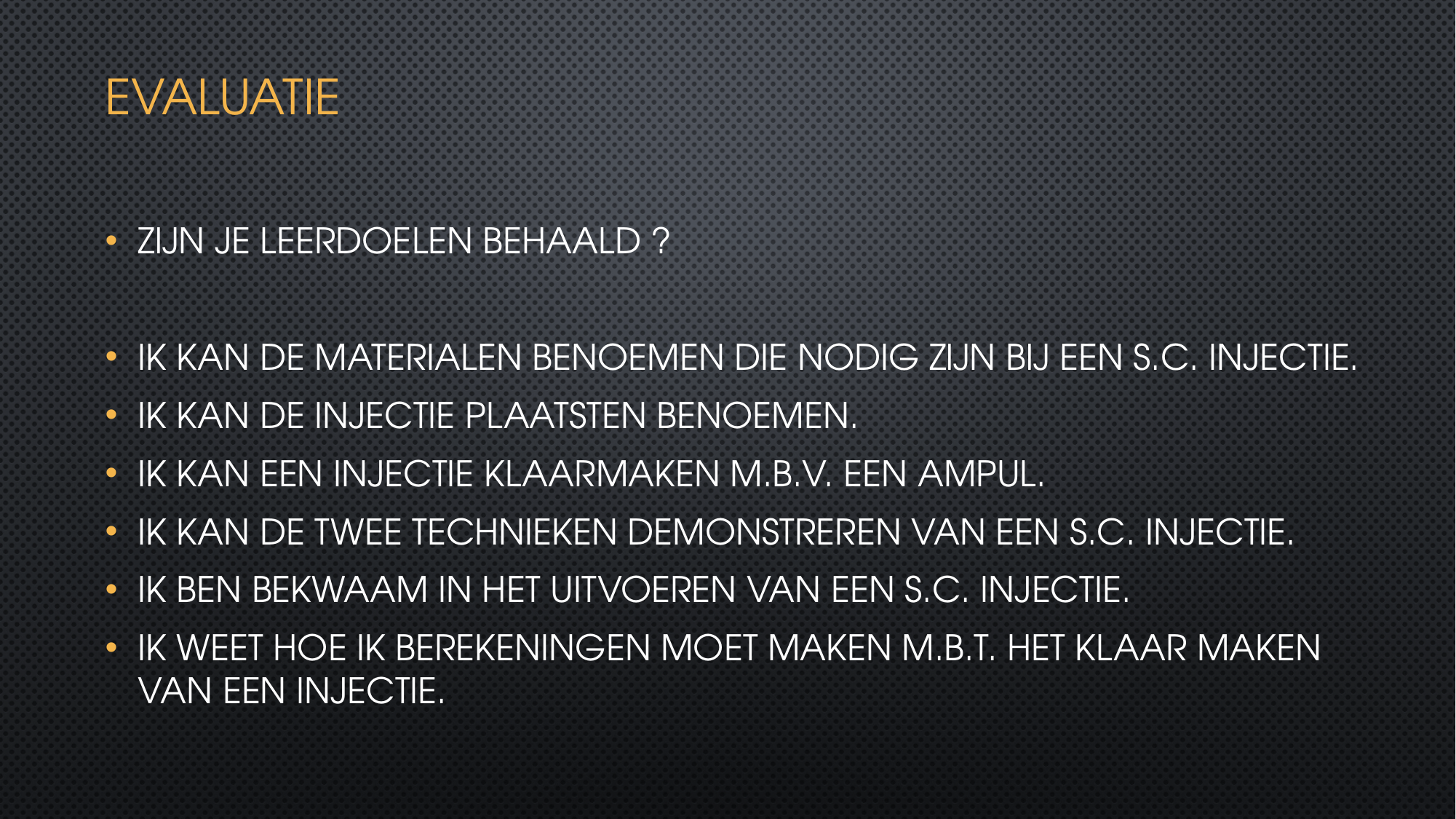

# evaluatie
Zijn je leerdoelen behaald ?

Ik kan de materialen benoemen die nodig zijn bij een S.C. injectie.
Ik kan de injectie plaatsten benoemen.
Ik kan een injectie klaarmaken m.b.v. een ampul.
Ik kan de twee technieken demonstreren van een S.C. injectie.
Ik ben bekwaam in het uitvoeren van een S.C. injectie.
Ik weet hoe ik berekeningen moet maken m.b.t. het klaar maken van een injectie.